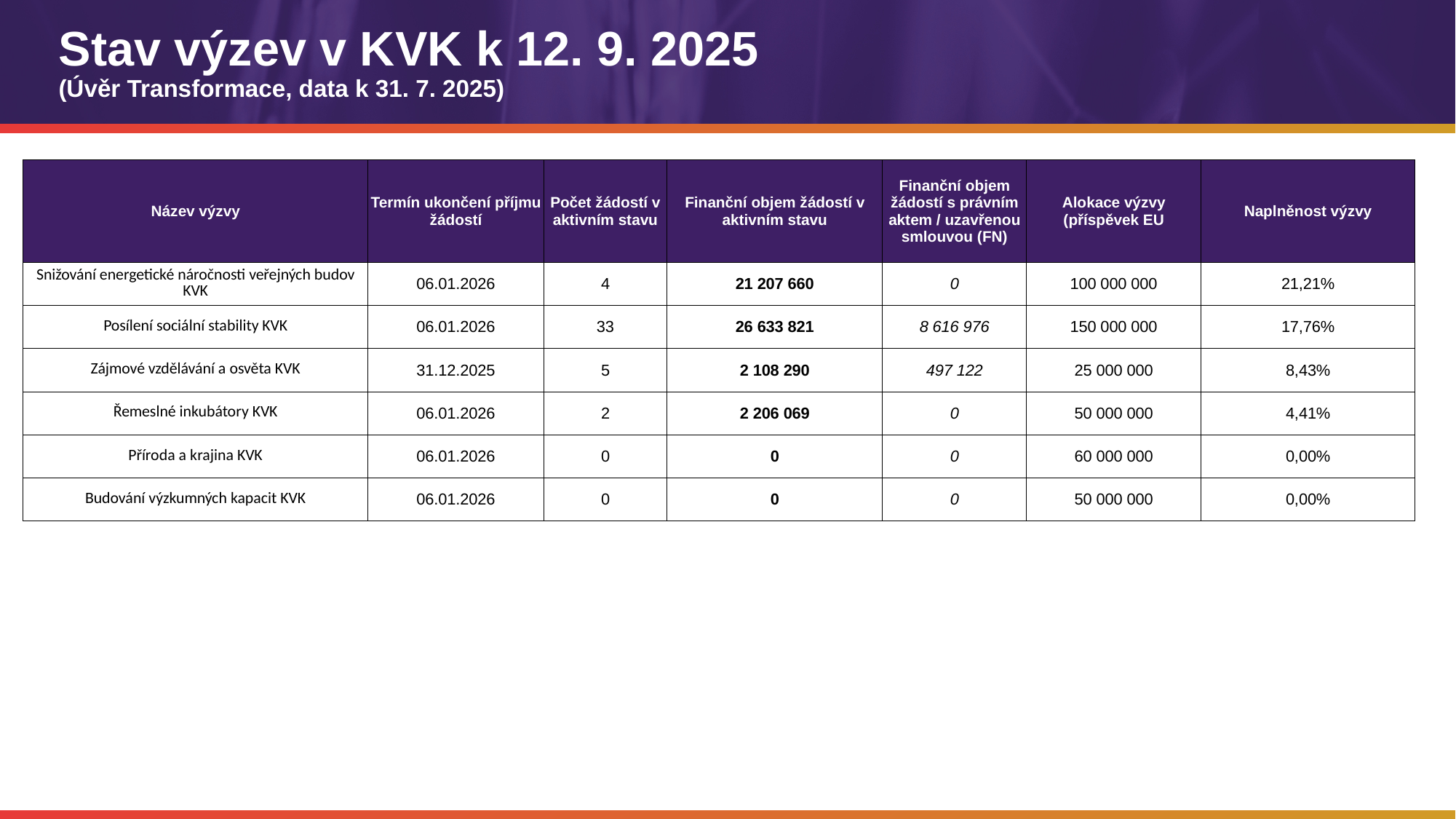

Stav výzev v KVK k 12. 9. 2025
(Úvěr Transformace, data k 31. 7. 2025)
| Název výzvy | Termín ukončení příjmu žádostí | Počet žádostí v aktivním stavu | Finanční objem žádostí v aktivním stavu | Finanční objem žádostí s právním aktem / uzavřenou smlouvou (FN) | Alokace výzvy (příspěvek EU | Naplněnost výzvy |
| --- | --- | --- | --- | --- | --- | --- |
| Snižování energetické náročnosti veřejných budov KVK | 06.01.2026 | 4 | 21 207 660 | 0 | 100 000 000 | 21,21% |
| Posílení sociální stability KVK | 06.01.2026 | 33 | 26 633 821 | 8 616 976 | 150 000 000 | 17,76% |
| Zájmové vzdělávání a osvěta KVK | 31.12.2025 | 5 | 2 108 290 | 497 122 | 25 000 000 | 8,43% |
| Řemeslné inkubátory KVK | 06.01.2026 | 2 | 2 206 069 | 0 | 50 000 000 | 4,41% |
| Příroda a krajina KVK | 06.01.2026 | 0 | 0 | 0 | 60 000 000 | 0,00% |
| Budování výzkumných kapacit KVK | 06.01.2026 | 0 | 0 | 0 | 50 000 000 | 0,00% |